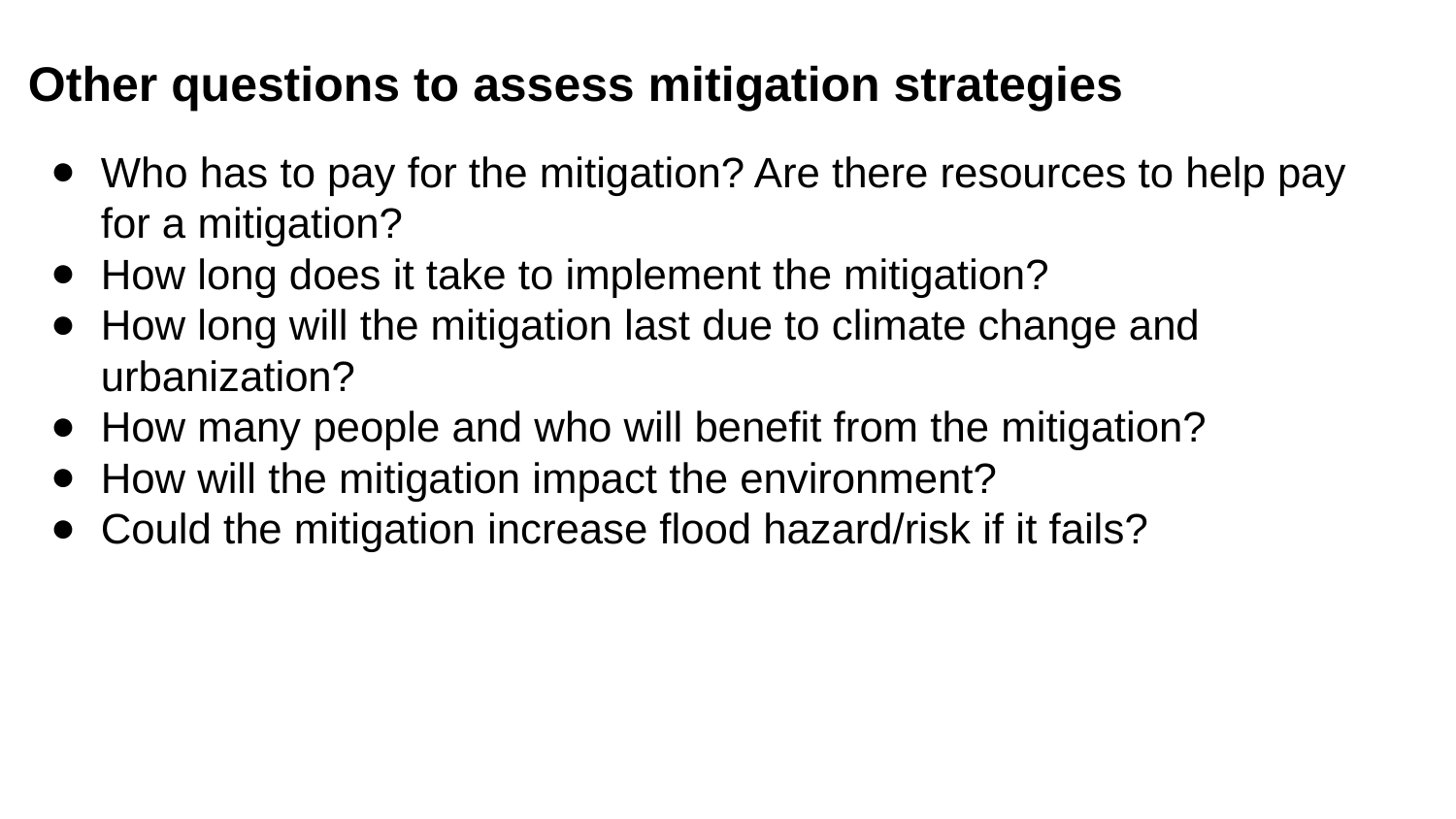

Other questions to assess mitigation strategies

Who has to pay for the mitigation? Are there resources to help pay for a mitigation?
How long does it take to implement the mitigation?
How long will the mitigation last due to climate change and urbanization?
How many people and who will benefit from the mitigation?
How will the mitigation impact the environment?
Could the mitigation increase flood hazard/risk if it fails?